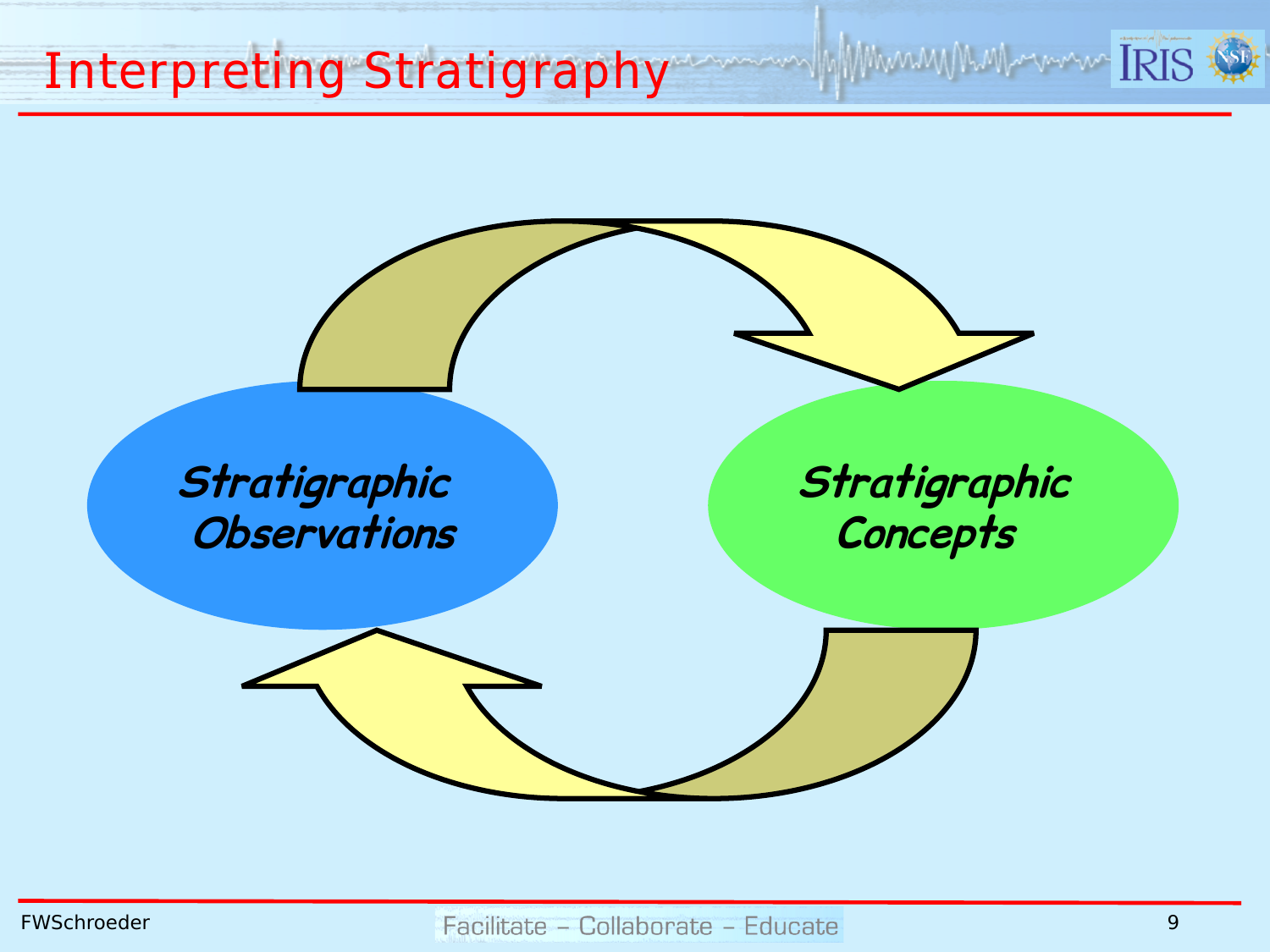

# Interpreting Stratigraphy

Stratigraphic
Observations

Stratigraphic
  Concepts